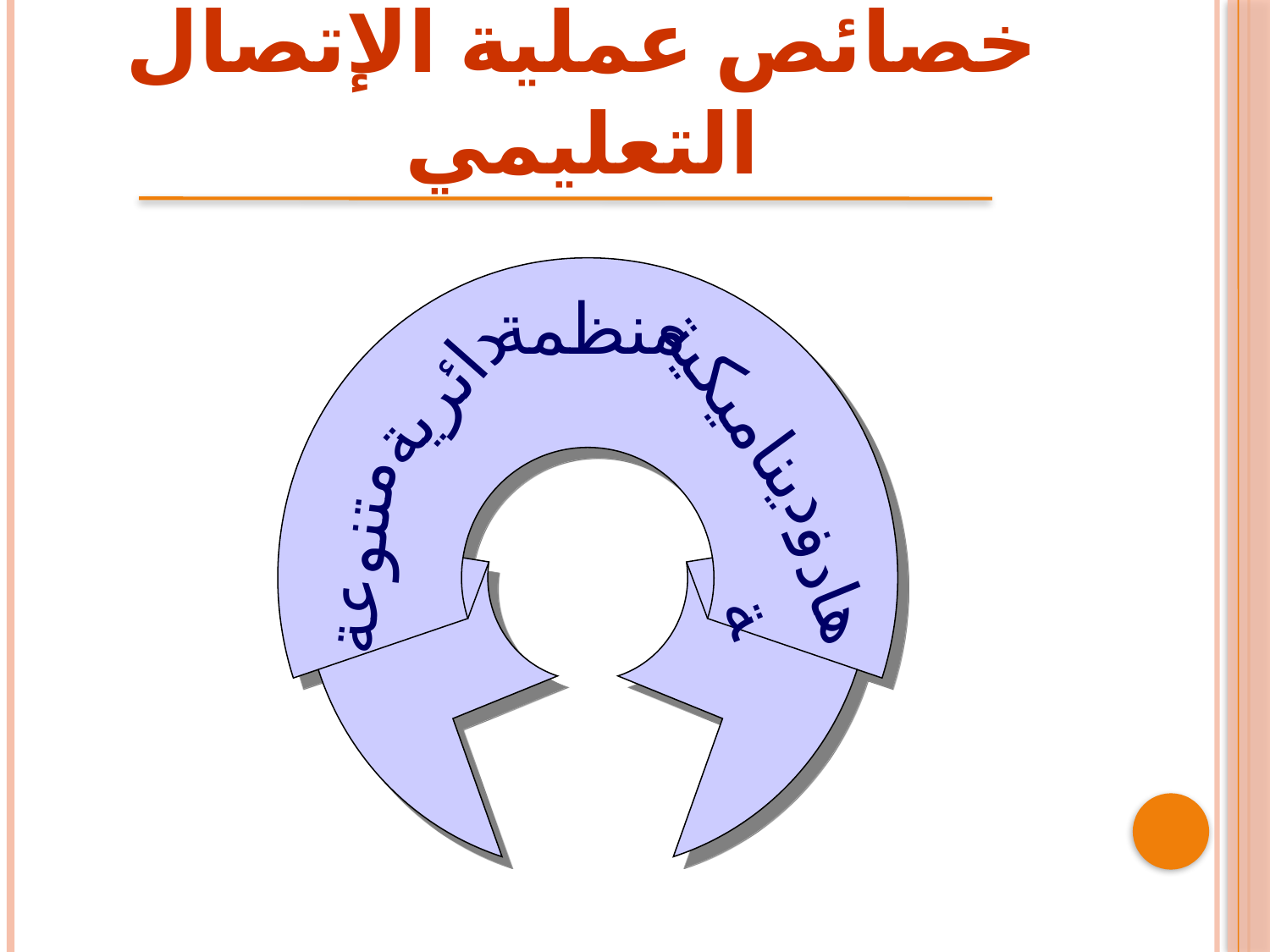

خصائص عملية الإتصال التعليمي

منظمة
دائرية
ديناميكية
متنوعة
هادفة